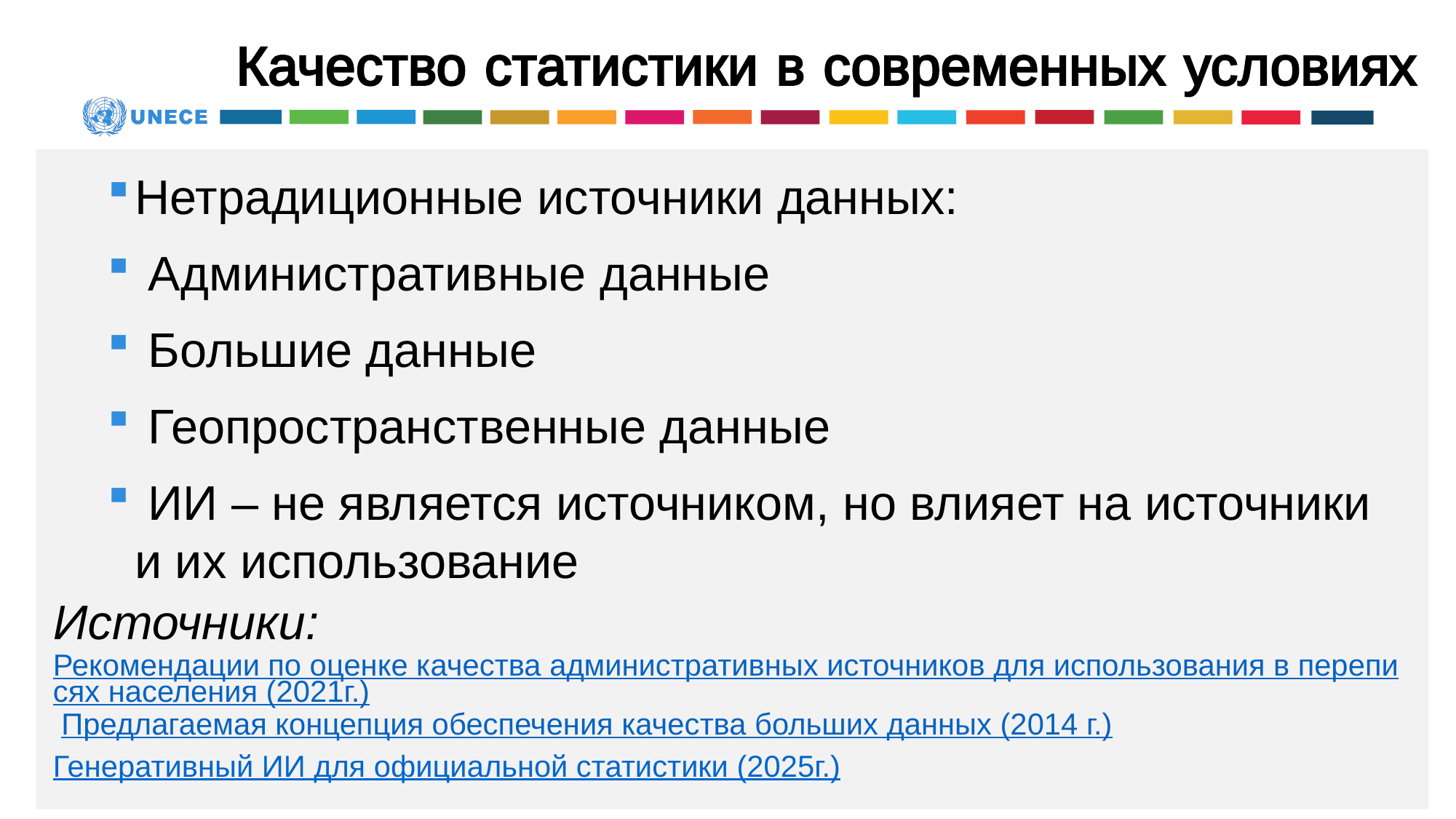

# Качество статистики в современных условиях
Нетрадиционные источники данных:
 Административные данные
 Большие данные
 Геопространственные данные
 ИИ – не является источником, но влияет на источники и их использование
Источники:
Рекомендации по оценке качества административных источников для использования в переписях населения (2021г.) Предлагаемая концепция обеспечения качества больших данных (2014 г.)
Генеративный ИИ для официальной статистики (2025г.)